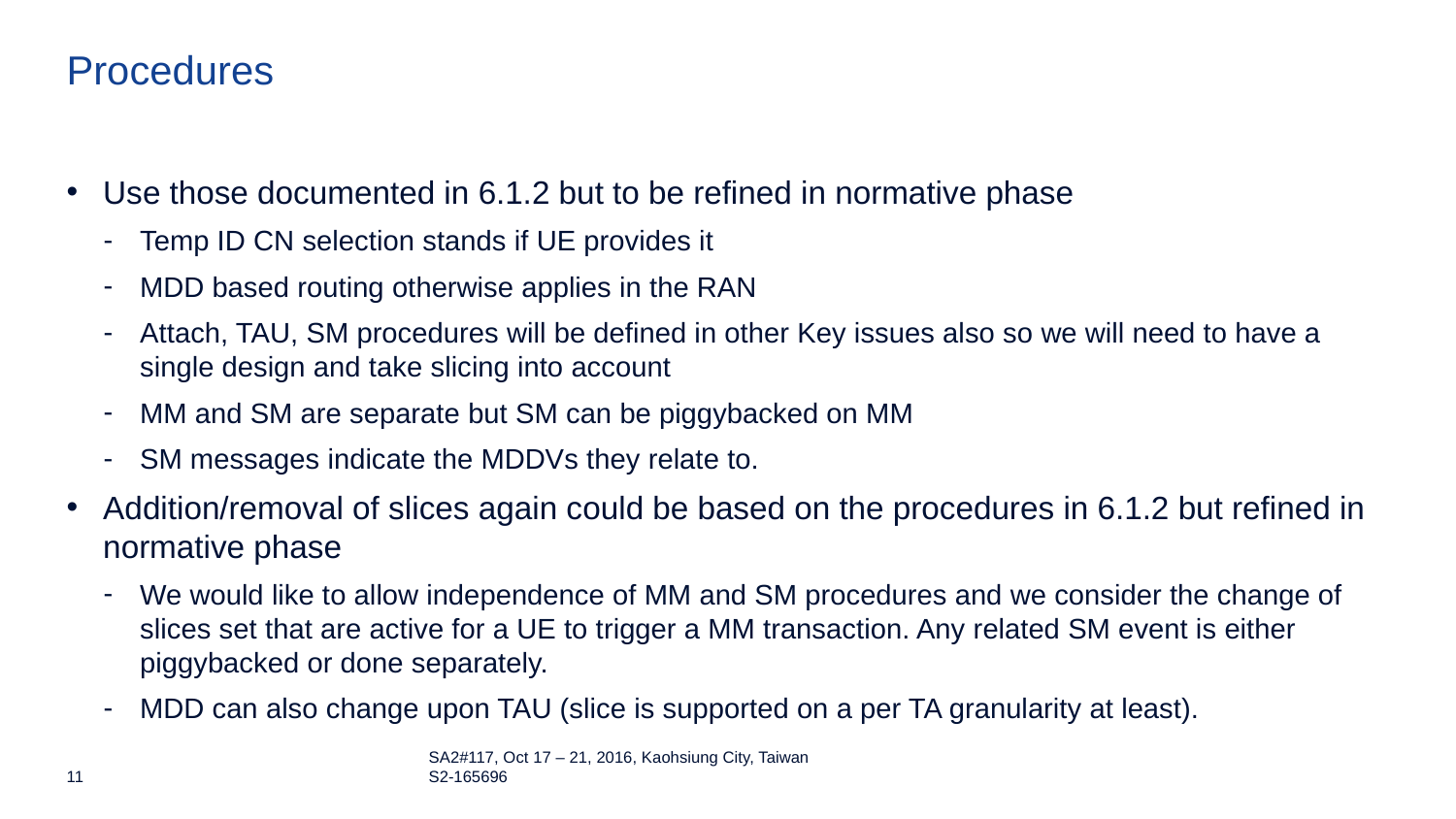

# Procedures
Use those documented in 6.1.2 but to be refined in normative phase
Temp ID CN selection stands if UE provides it
MDD based routing otherwise applies in the RAN
Attach, TAU, SM procedures will be defined in other Key issues also so we will need to have a single design and take slicing into account
MM and SM are separate but SM can be piggybacked on MM
SM messages indicate the MDDVs they relate to.
Addition/removal of slices again could be based on the procedures in 6.1.2 but refined in normative phase
We would like to allow independence of MM and SM procedures and we consider the change of slices set that are active for a UE to trigger a MM transaction. Any related SM event is either piggybacked or done separately.
MDD can also change upon TAU (slice is supported on a per TA granularity at least).

SA2#117, Oct 17 – 21, 2016, Kaohsiung City, Taiwan    S2-165696